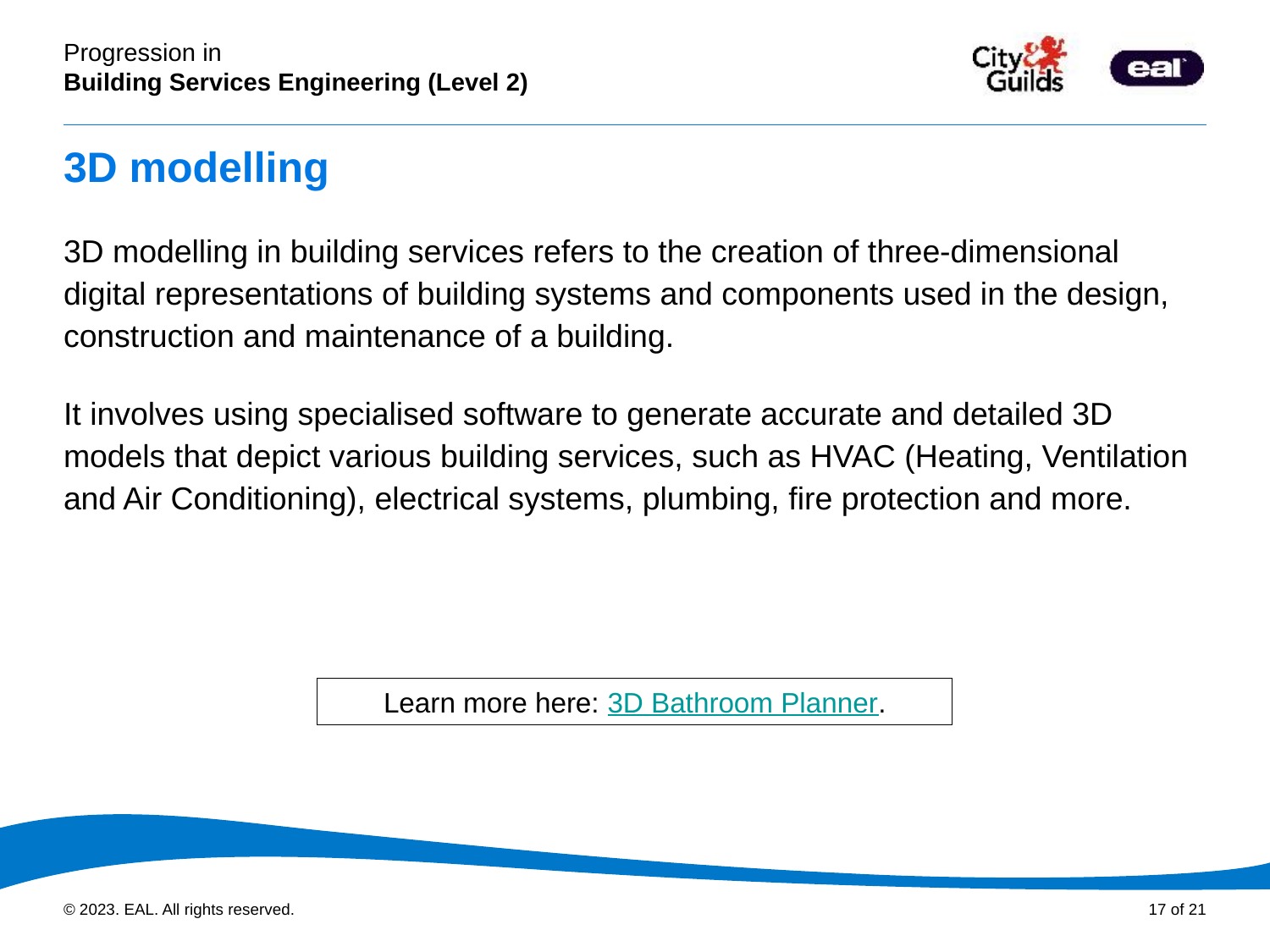

# 3D modelling
3D modelling in building services refers to the creation of three-dimensional digital representations of building systems and components used in the design, construction and maintenance of a building.
It involves using specialised software to generate accurate and detailed 3D models that depict various building services, such as HVAC (Heating, Ventilation and Air Conditioning), electrical systems, plumbing, fire protection and more.
Learn more here: 3D Bathroom Planner.